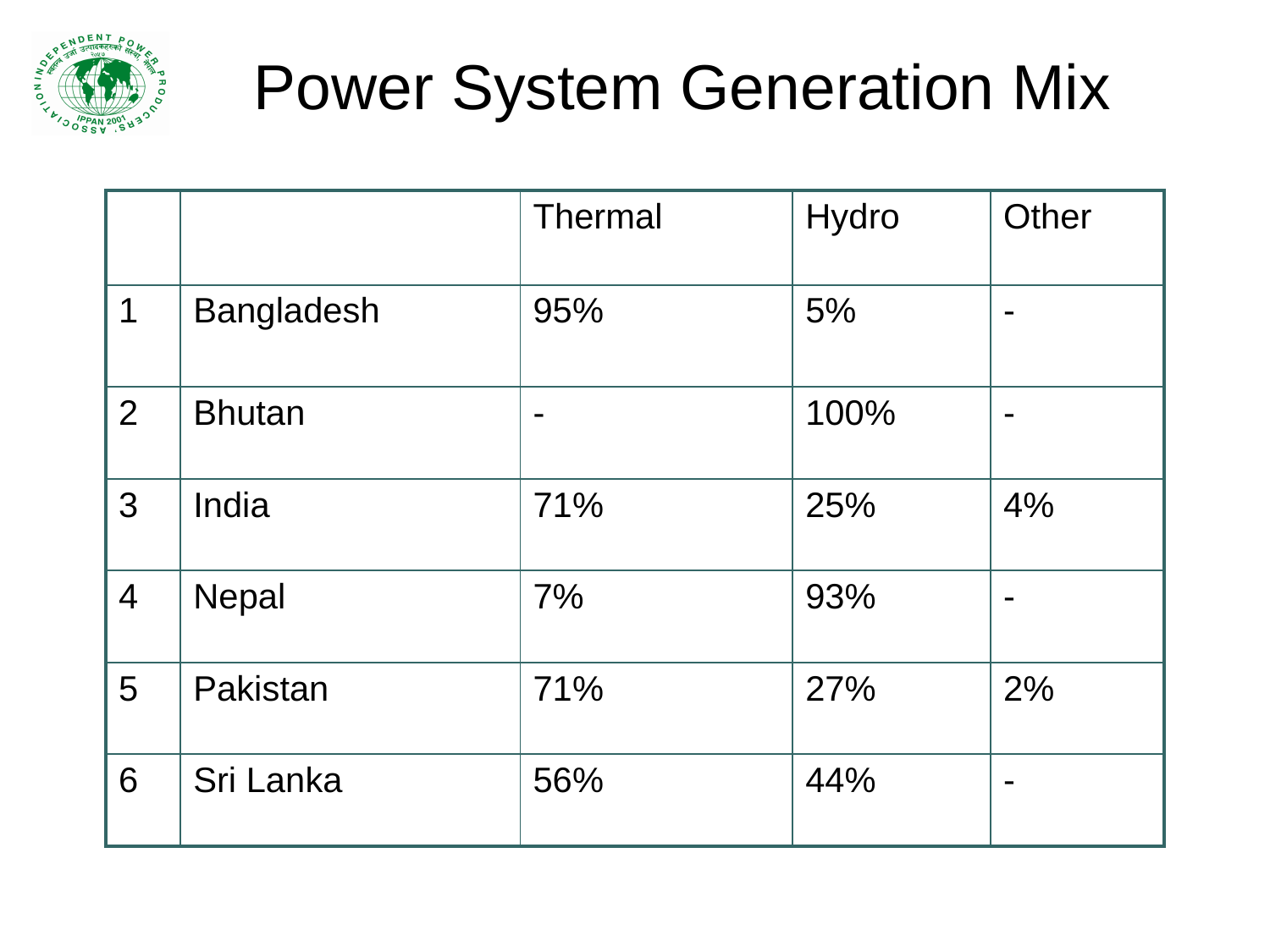

# Power System Generation Mix

|  |  | Thermal | Hydro | Other |
| --- | --- | --- | --- | --- |
| 1 | Bangladesh | 95% | 5% | - |
| 2 | Bhutan | - | 100% | - |
| 3 | India | 71% | 25% | 4% |
| 4 | Nepal | 7% | 93% | - |
| 5 | Pakistan | 71% | 27% | 2% |
| 6 | Sri Lanka | 56% | 44% | - |